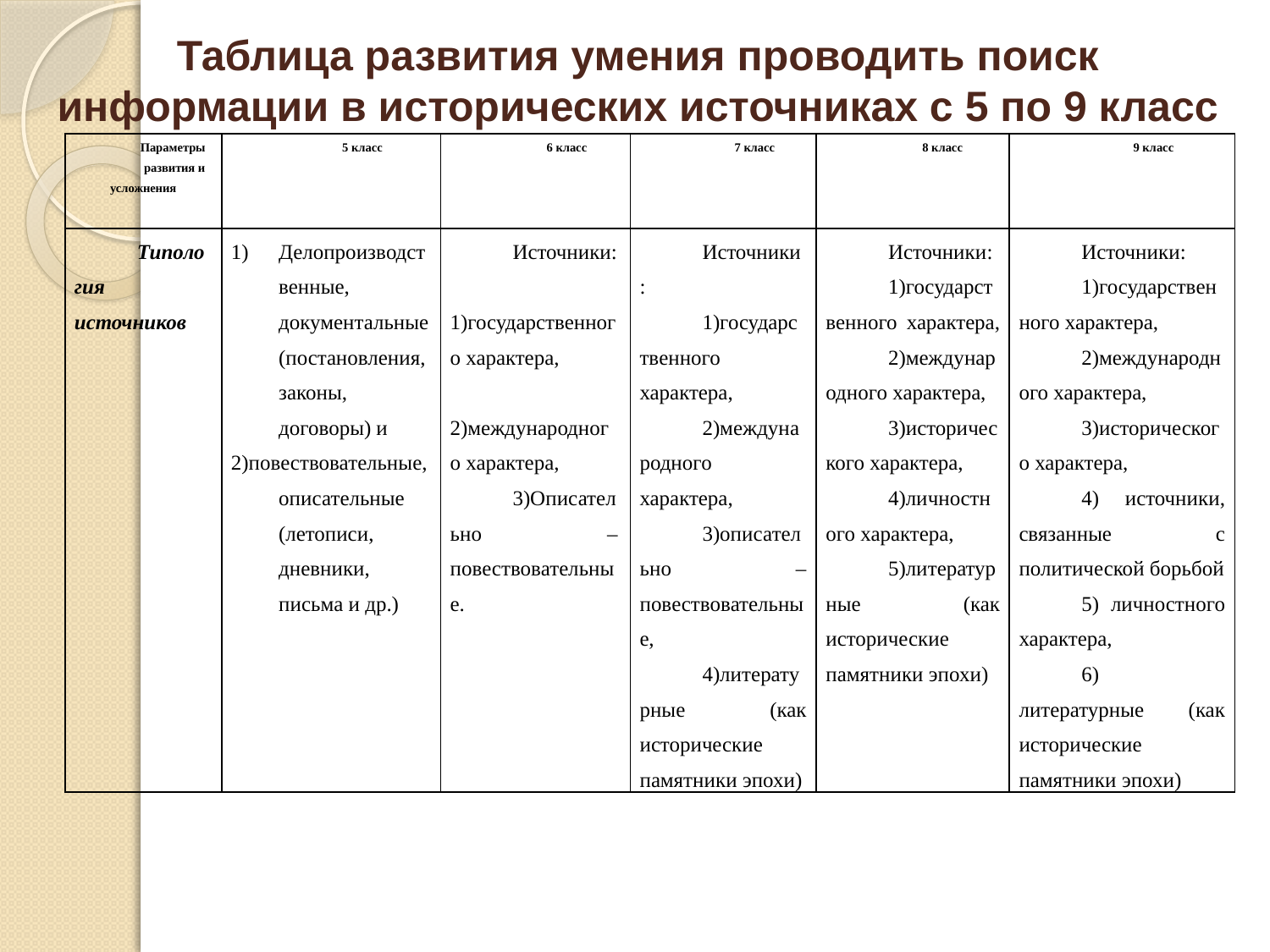

Таблица развития умения проводить поиск информации в исторических источниках с 5 по 9 класс
| Параметры развития и усложнения | 5 класс | 6 класс | 7 класс | 8 класс | 9 класс |
| --- | --- | --- | --- | --- | --- |
| Типология источников | Делопроизводственные, документальные (постановления, законы, договоры) и 2)повествовательные, описательные (летописи, дневники, письма и др.) | Источники: 1)государственного характера, 2)международного характера, 3)Описательно – повествовательные. | Источники: 1)государственного характера, 2)международного характера, 3)описательно – повествовательные, 4)литературные (как исторические памятники эпохи) | Источники: 1)государственного характера, 2)международного характера, 3)исторического характера, 4)личностного характера, 5)литературные (как исторические памятники эпохи) | Источники: 1)государственного характера, 2)международного характера, 3)исторического характера, 4) источники, связанные с политической борьбой 5) личностного характера, 6) литературные (как исторические памятники эпохи) |